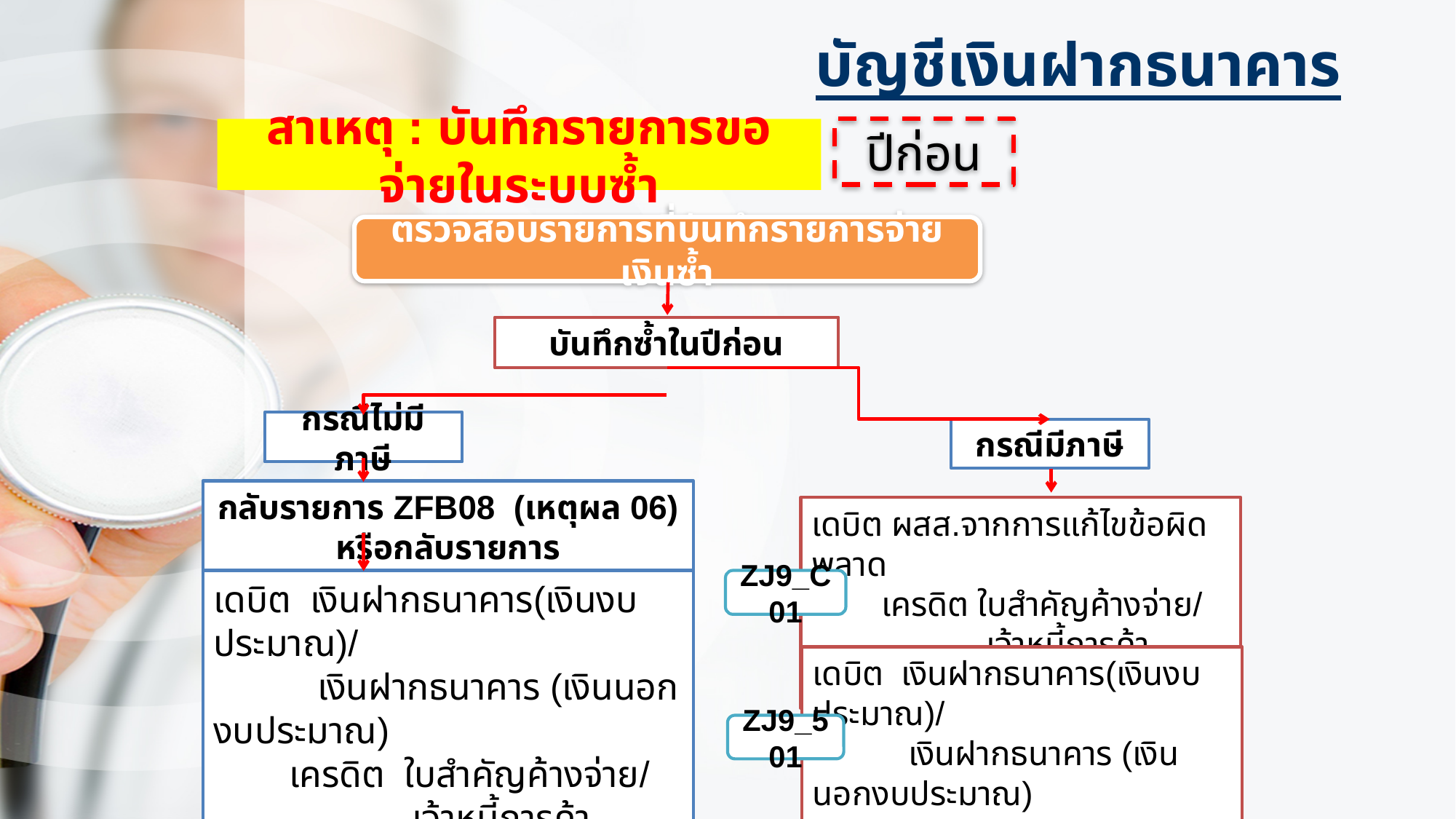

บัญชีเงินฝากธนาคาร
ปีก่อน
สาเหตุ : บันทึกรายการขอจ่ายในระบบซ้ำ
ตรวจสอบรายการที่บันทึกรายการจ่ายเงินซ้ำ
บันทึกซ้ำในปีก่อน
กรณีไม่มีภาษี
กรณีมีภาษี
กลับรายการ ZFB08  (เหตุผล 06) หรือกลับรายการ
เดบิต ผสส.จากการแก้ไขข้อผิดพลาด
        เครดิต ใบสำคัญค้างจ่าย/
                    เจ้าหนี้การค้า-บุคคลภายนอก
เดบิต  เงินฝากธนาคาร(เงินงบประมาณ)/
           เงินฝากธนาคาร (เงินนอกงบประมาณ)
        เครดิต  ใบสำคัญค้างจ่าย/
                     เจ้าหนี้การค้า-บุคคลภายนอก
ZJ9_C01
เดบิต  เงินฝากธนาคาร(เงินงบประมาณ)/
           เงินฝากธนาคาร (เงินนอกงบประมาณ)
        เครดิต  ผลสะสมจากการแก้ไขข้อผิดพลาด
ZJ9_501